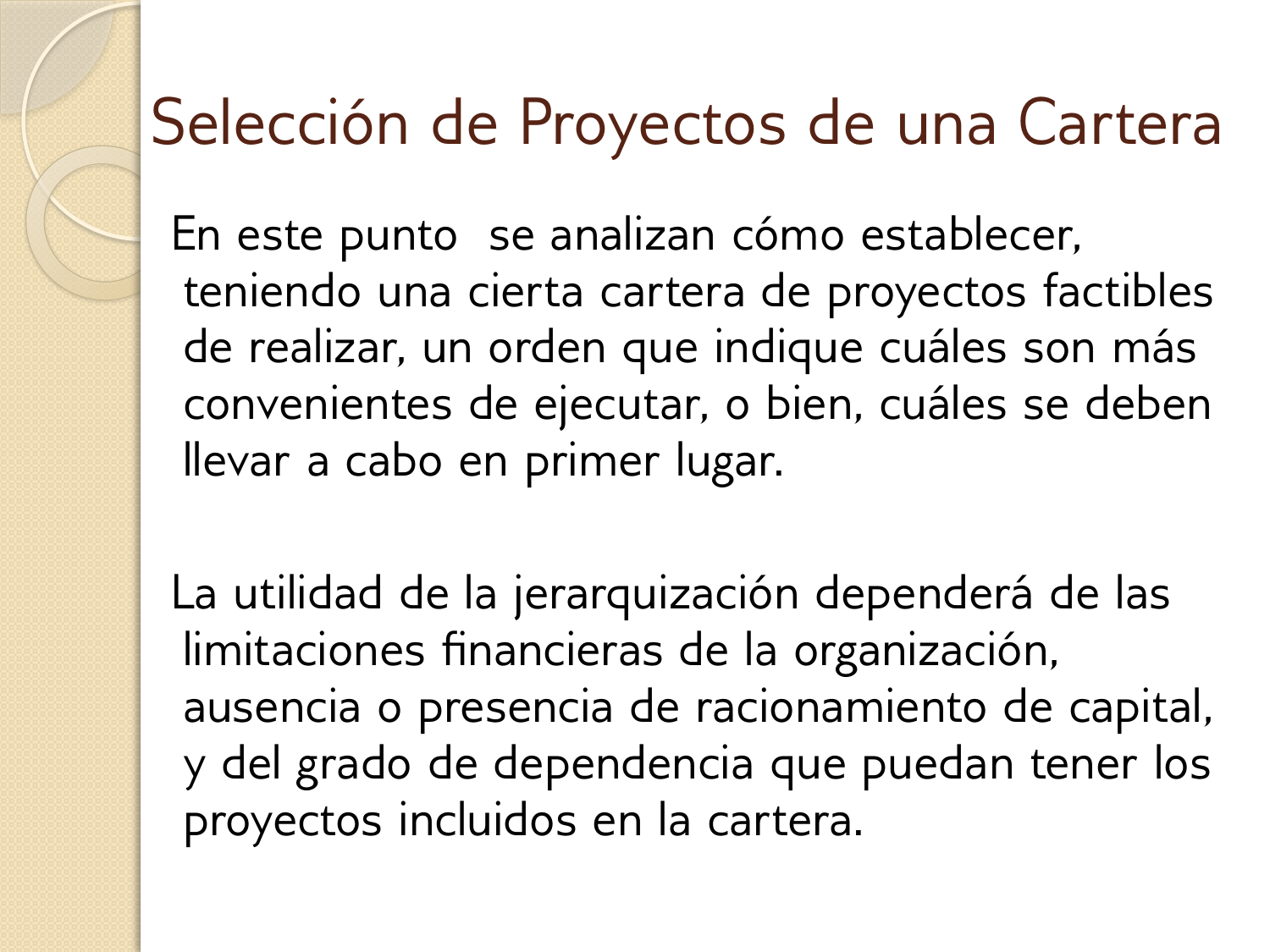

# Selección de Proyectos de una Cartera
En este punto  se analizan cómo establecer, teniendo una cierta cartera de proyectos factibles de realizar, un orden que indique cuáles son más convenientes de ejecutar, o bien, cuáles se deben llevar a cabo en primer lugar.

La utilidad de la jerarquización dependerá de las limitaciones financieras de la organización, ausencia o presencia de racionamiento de capital, y del grado de dependencia que puedan tener los proyectos incluidos en la cartera.